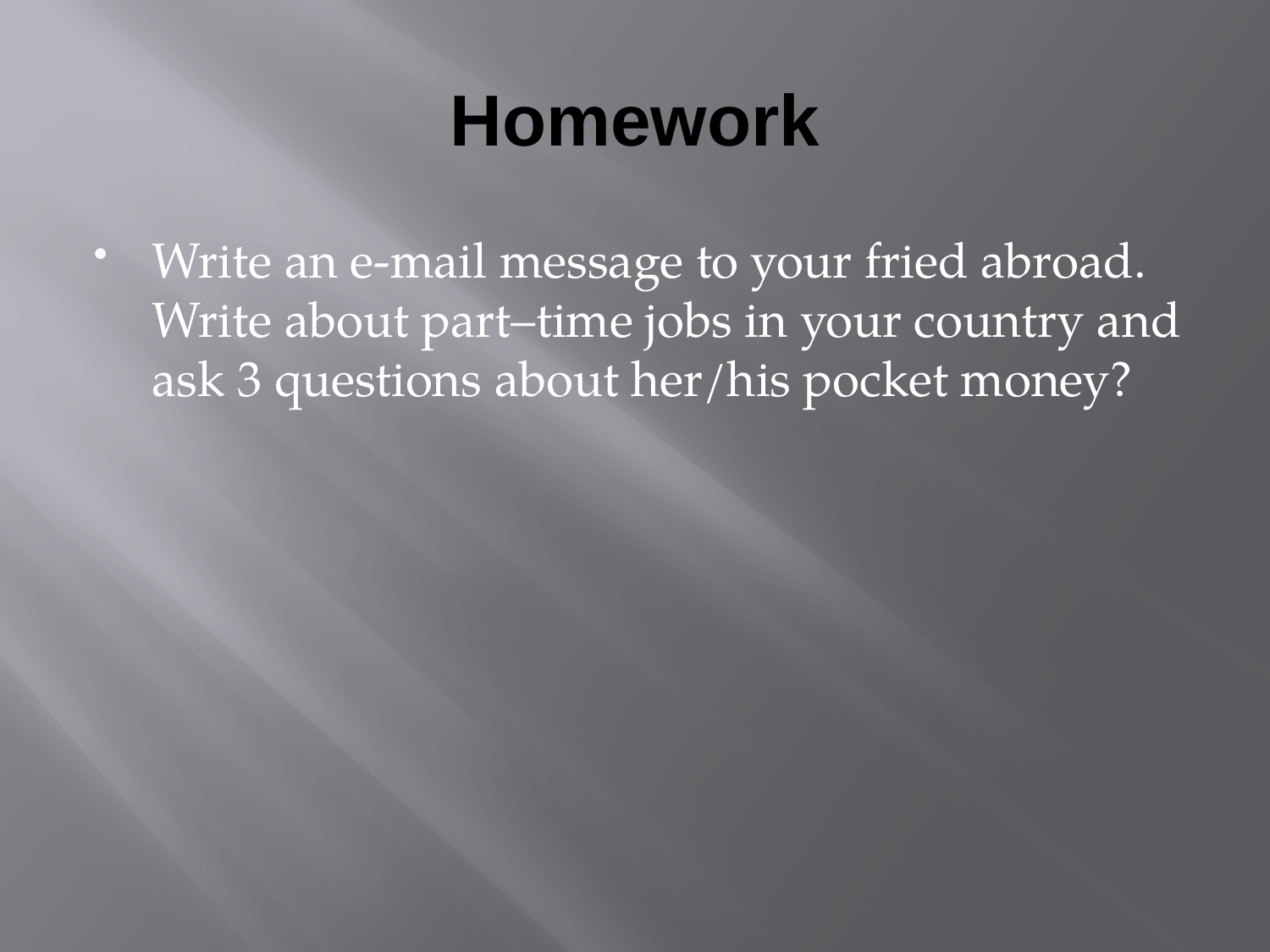

# Homework
Write an e-mail message to your fried abroad. Write about part–time jobs in your country and ask 3 questions about her/his pocket money?